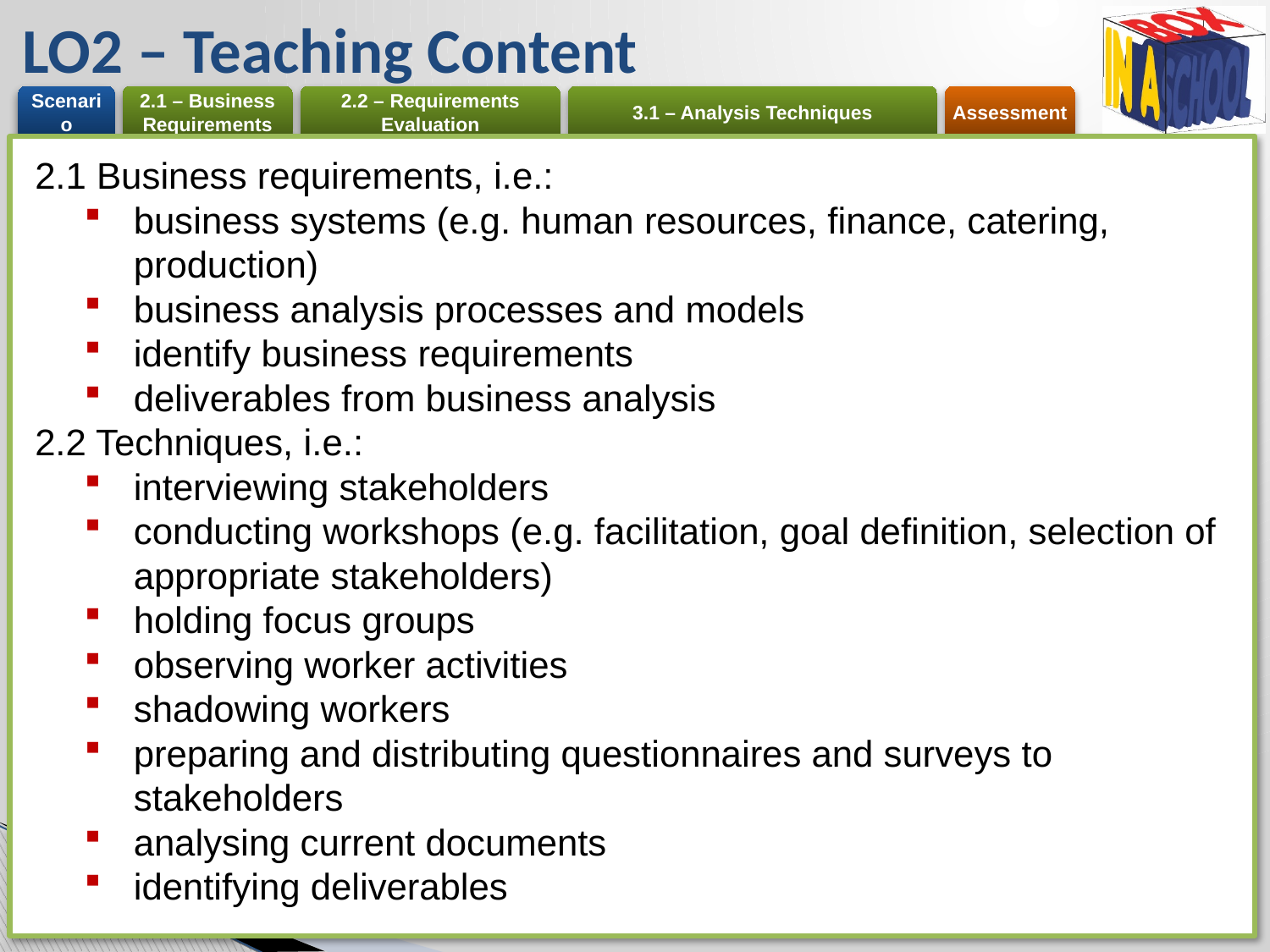

# LO2 – Teaching Content
2.1 Business requirements, i.e.:
business systems (e.g. human resources, finance, catering, production)
business analysis processes and models
identify business requirements
deliverables from business analysis
2.2 Techniques, i.e.:
interviewing stakeholders
conducting workshops (e.g. facilitation, goal definition, selection of appropriate stakeholders)
holding focus groups
observing worker activities
shadowing workers
preparing and distributing questionnaires and surveys to stakeholders
analysing current documents
identifying deliverables